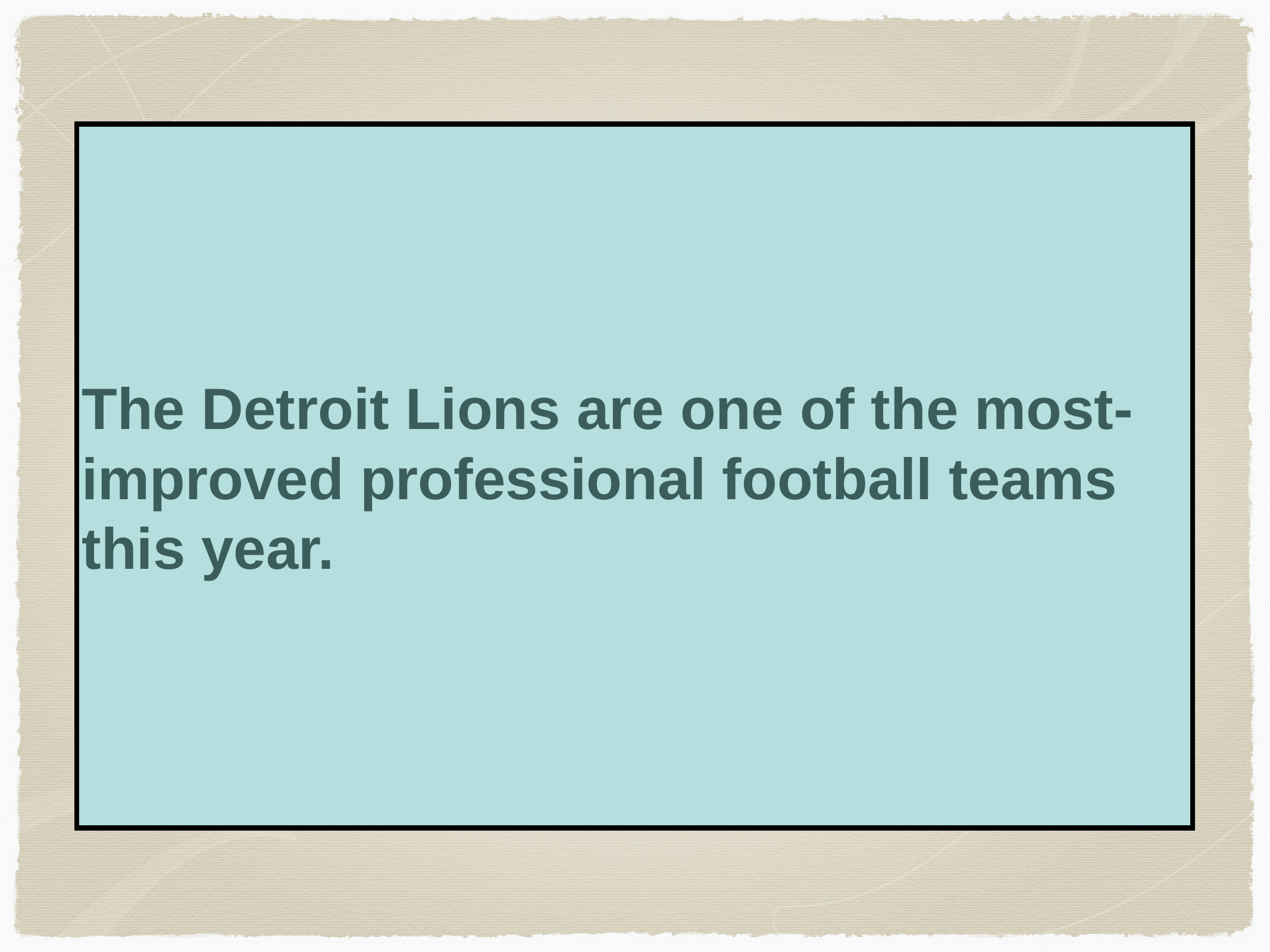

The Detroit Lions are one of the most-improved professional football teams this year.